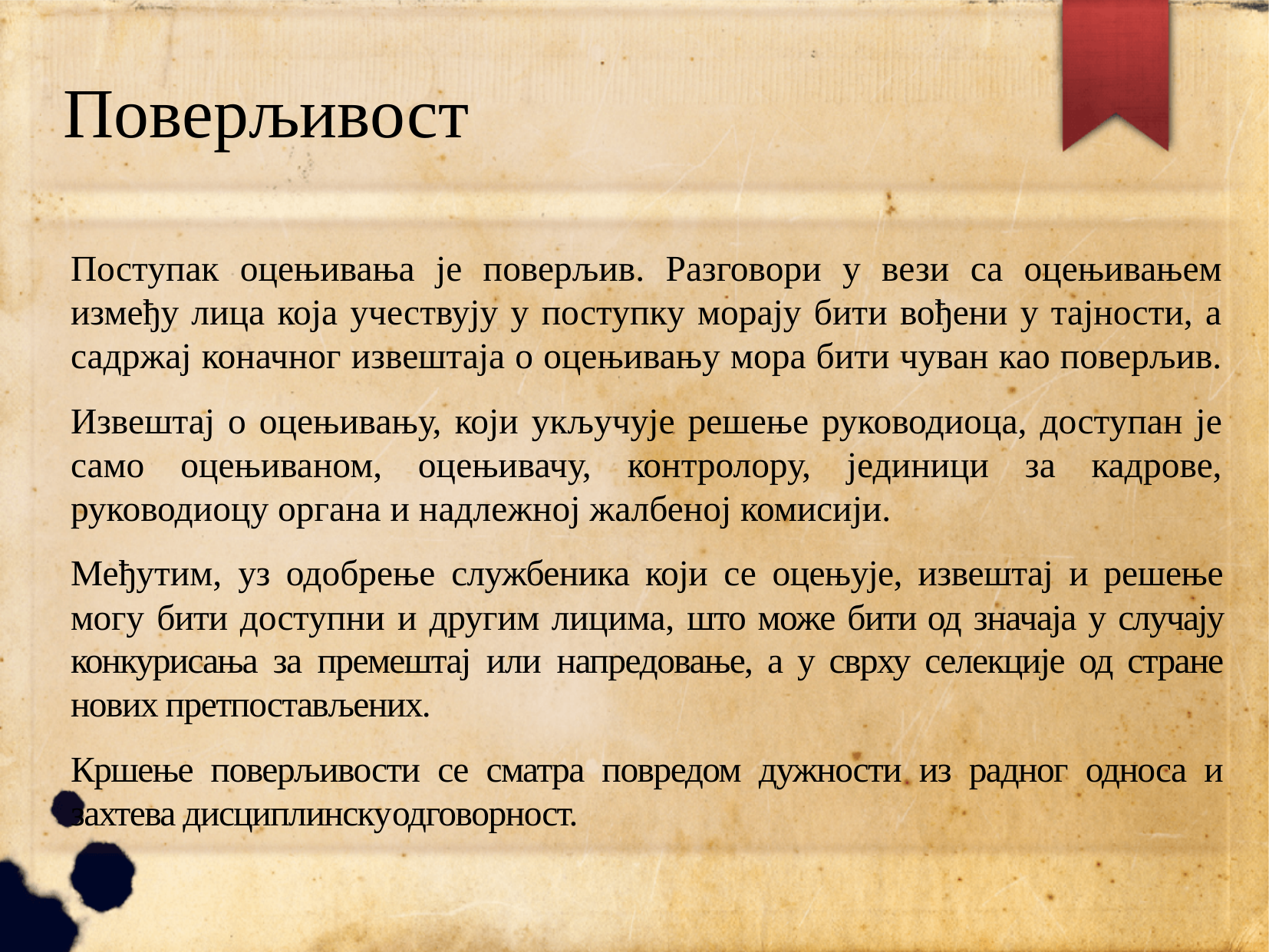

# Поверљивост
Поступак оцењивања је поверљив. Разговори у вези са оцењивањем између лица која учествују у поступку морају бити вођени у тајности, а садржај коначног извештаја о оцењивању мора бити чуван као поверљив.
Извештај о оцењивању, који укључује решење руководиоца, доступан је само оцењиваном, оцењивачу, контролору, јединици за кадрове, руководиоцу органа и надлежној жалбеној комисији.
Међутим, уз одобрење службеника који се оцењује, извештај и решење могу бити доступни и другим лицима, што може бити од значаја у случају конкурисања за премештај или напредовање, а у сврху селекције од стране нових претпостављених.
Кршење поверљивости се сматра повредом дужности из радног односа и захтева дисциплинскуодговорност.